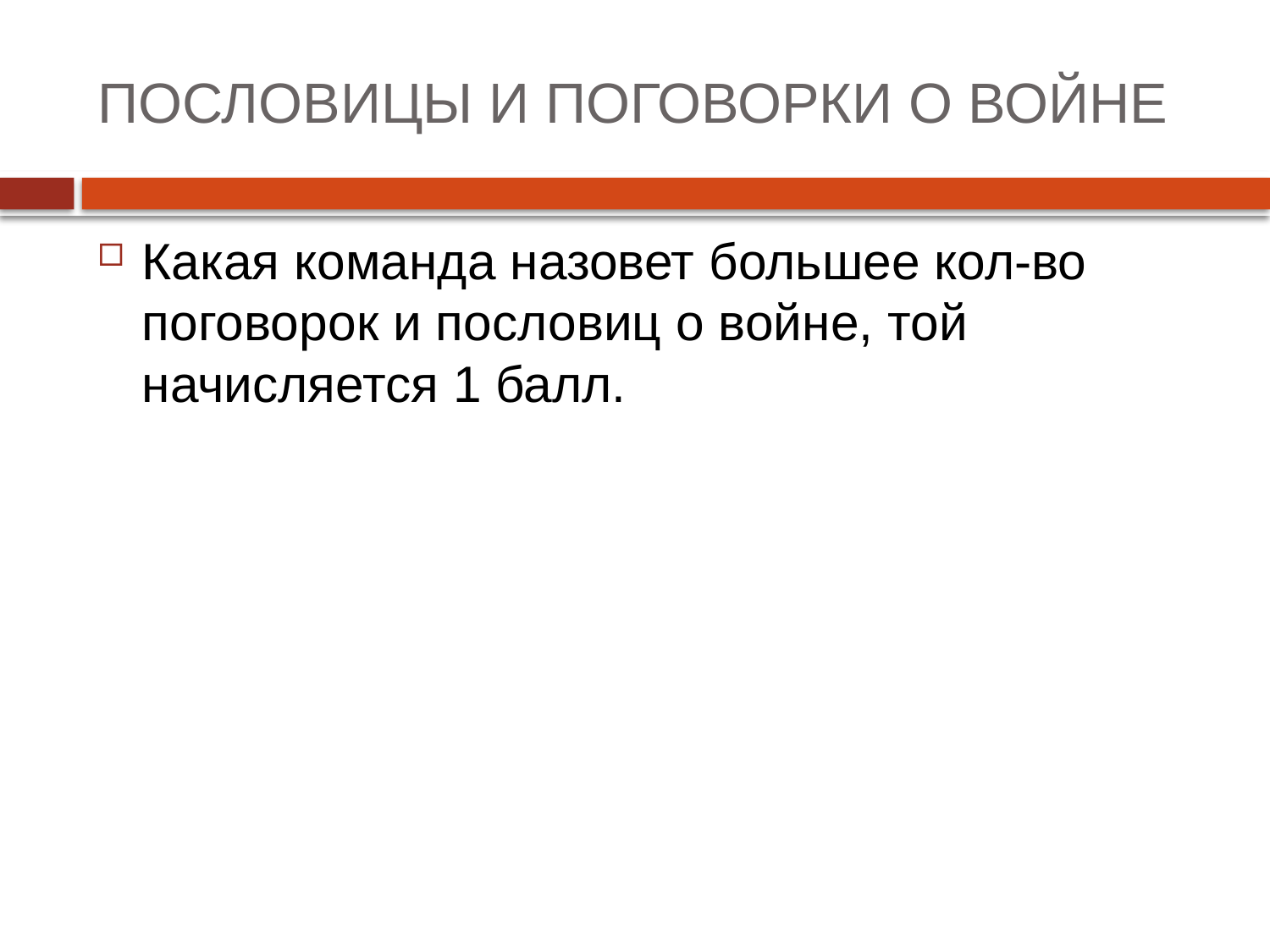

# ПОСЛОВИЦЫ И ПОГОВОРКИ О ВОЙНЕ
Какая команда назовет большее кол-во поговорок и пословиц о войне, той начисляется 1 балл.